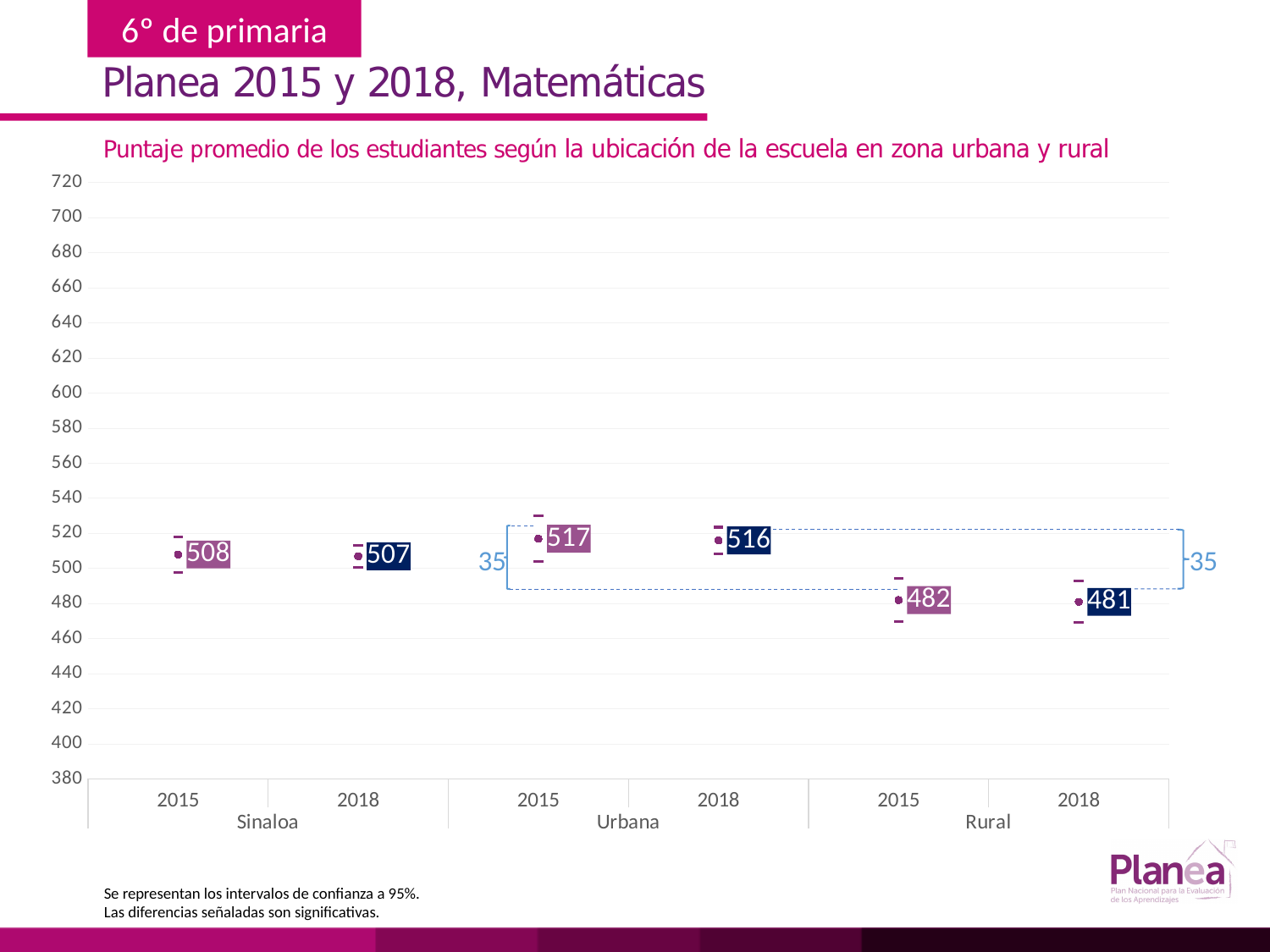

Planea 2015 y 2018, Matemáticas

Puntaje promedio de los estudiantes según la ubicación de la escuela en zona urbana y rural

### Chart

| Category |  |  |  |
|---|---|---|---|
| 2015 | 497.851 | 518.149 | 508.0 |
| 2018 | 500.632 | 513.368 | 507.0 |
| 2015 | 503.866 | 530.134 | 517.0 |
| 2018 | 508.438 | 523.562 | 516.0 |
| 2015 | 469.861 | 494.139 | 482.0 |
| 2018 | 469.06 | 492.94 | 481.0 |
35

35
Se representan los intervalos de confianza a 95%.
Las diferencias señaladas son significativas.